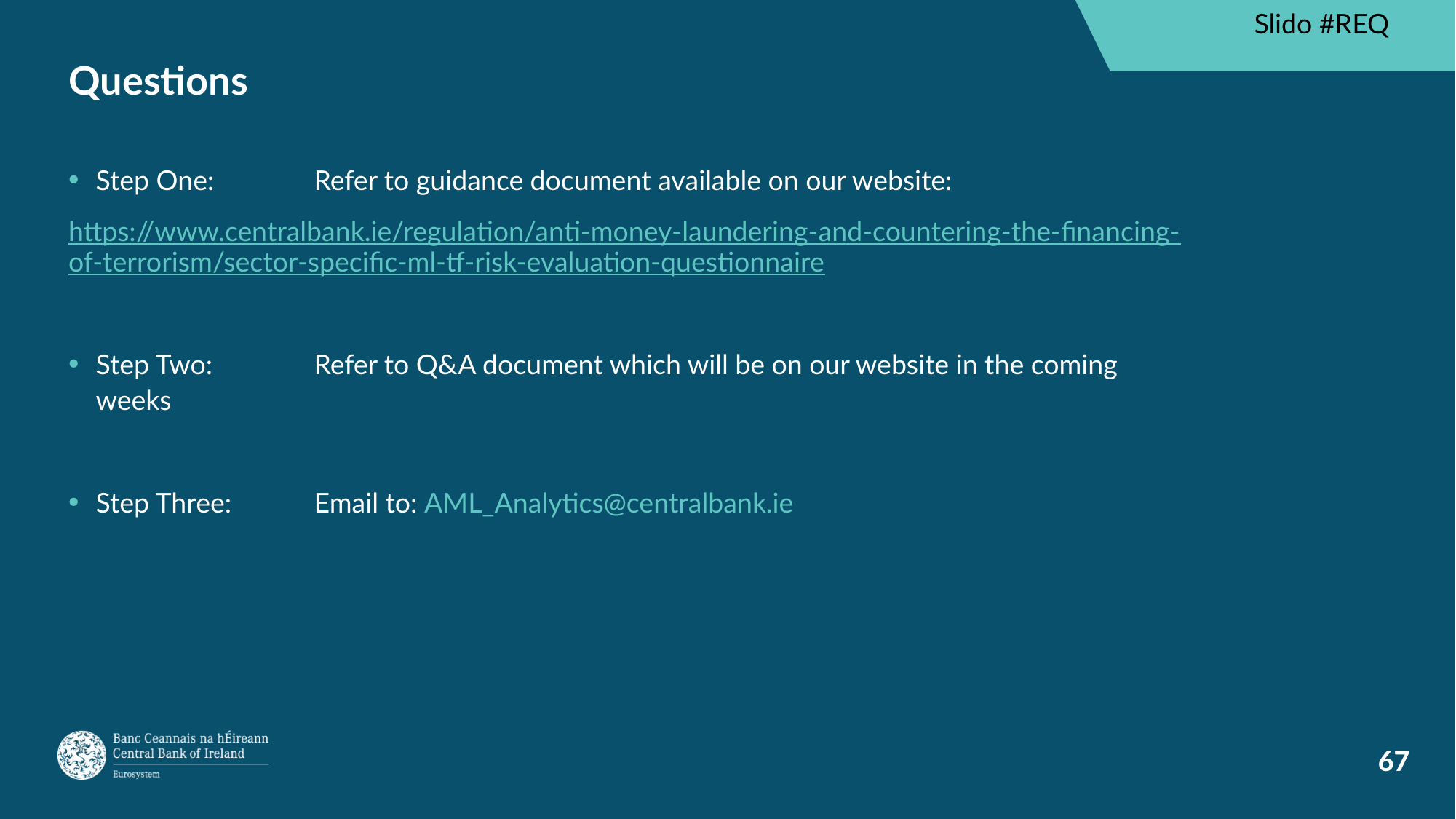

Slido #REQ
# Questions
Step One: 	Refer to guidance document available on our website:
https://www.centralbank.ie/regulation/anti-money-laundering-and-countering-the-financing-of-terrorism/sector-specific-ml-tf-risk-evaluation-questionnaire

Step Two: 	Refer to Q&A document which will be on our website in the coming weeks

Step Three: 	Email to: AML_Analytics@centralbank.ie